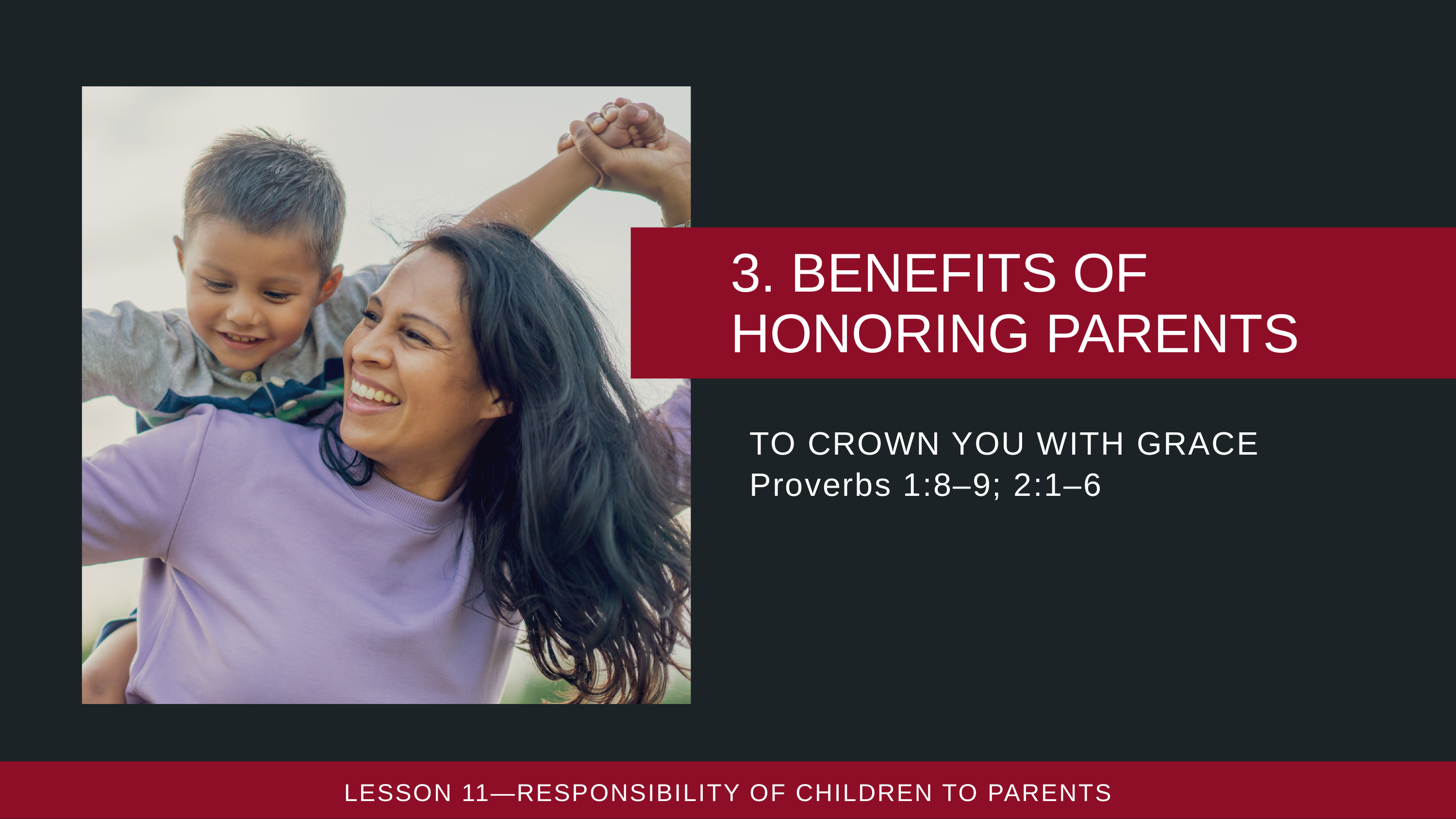

TO CROWN YOU WITH GRACE
Proverbs 1:8–9; 2:1–6